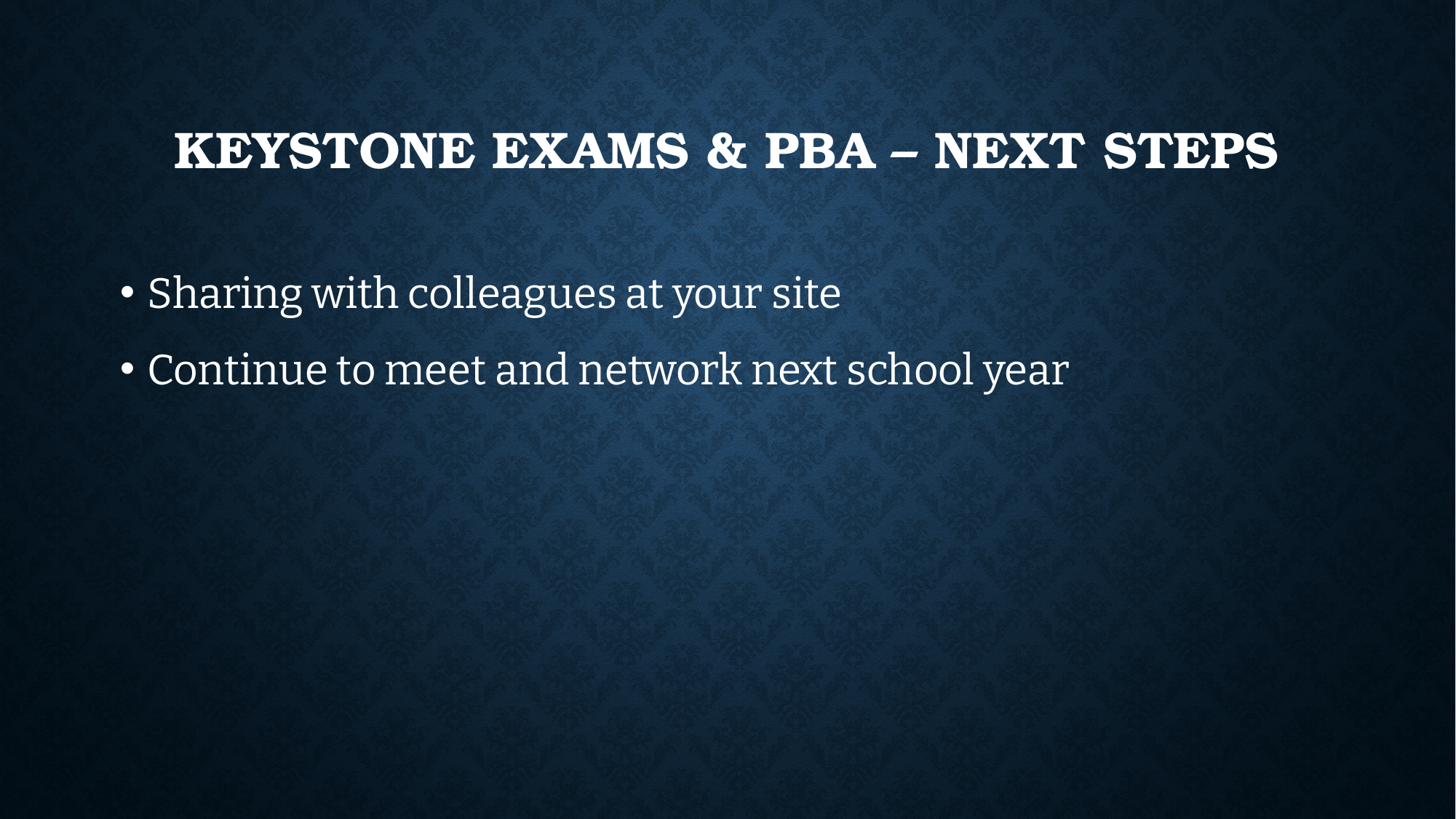

# Keystone exams & PBA – Next steps
Sharing with colleagues at your site
Continue to meet and network next school year